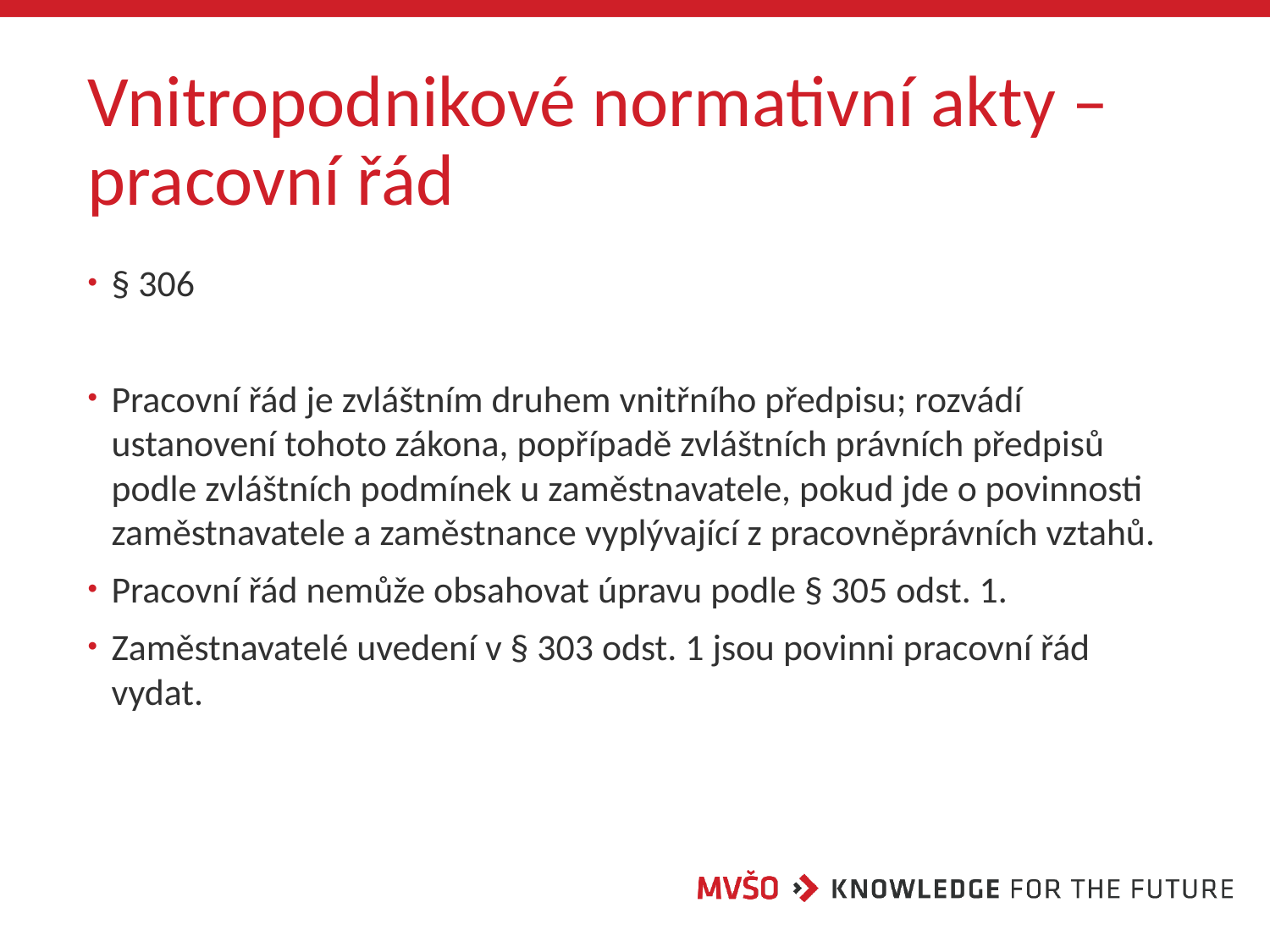

# Vnitropodnikové normativní akty – pracovní řád
§ 306

Pracovní řád je zvláštním druhem vnitřního předpisu; rozvádí ustanovení tohoto zákona, popřípadě zvláštních právních předpisů podle zvláštních podmínek u zaměstnavatele, pokud jde o povinnosti zaměstnavatele a zaměstnance vyplývající z pracovněprávních vztahů.
Pracovní řád nemůže obsahovat úpravu podle § 305 odst. 1.
Zaměstnavatelé uvedení v § 303 odst. 1 jsou povinni pracovní řád vydat.